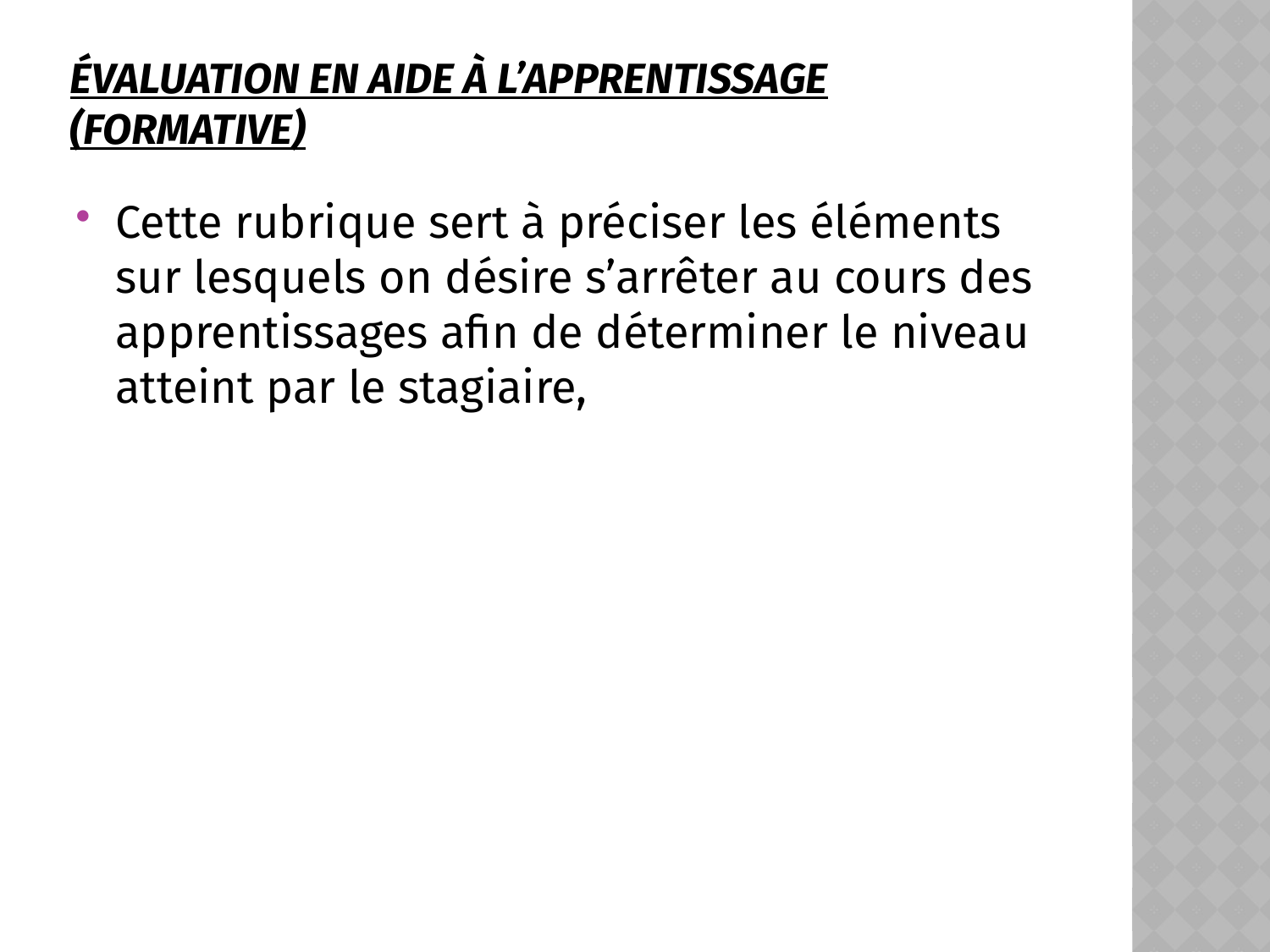

# Évaluation en aide à l’apprentissage (formative)
Cette rubrique sert à préciser les éléments sur lesquels on désire s’arrêter au cours des apprentissages afin de déterminer le niveau atteint par le stagiaire,